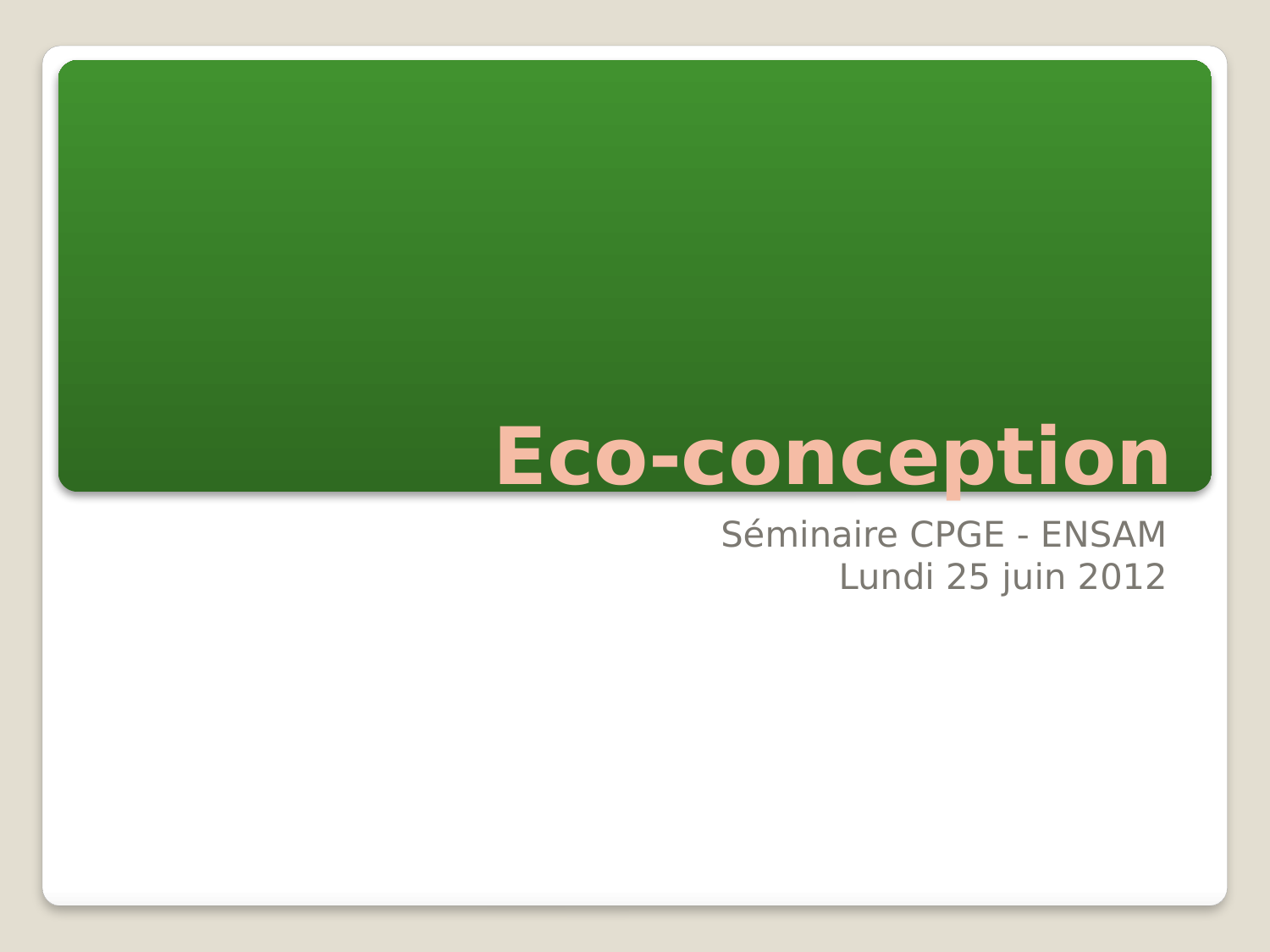

# Eco-conception
Séminaire CPGE - ENSAM
Lundi 25 juin 2012